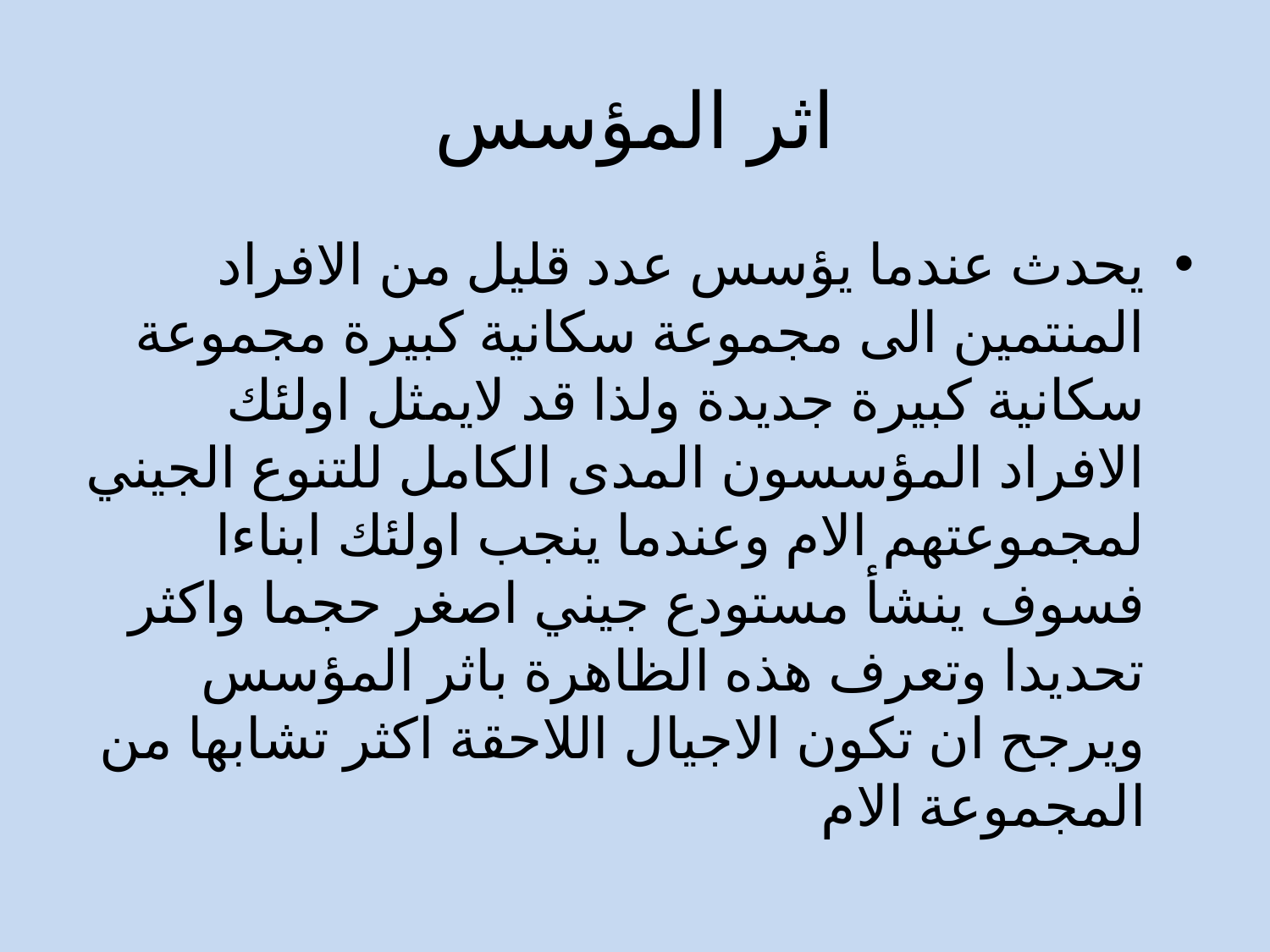

# اثر المؤسس
يحدث عندما يؤسس عدد قليل من الافراد المنتمين الى مجموعة سكانية كبيرة مجموعة سكانية كبيرة جديدة ولذا قد لايمثل اولئك الافراد المؤسسون المدى الكامل للتنوع الجيني لمجموعتهم الام وعندما ينجب اولئك ابناءا فسوف ينشأ مستودع جيني اصغر حجما واكثر تحديدا وتعرف هذه الظاهرة باثر المؤسس ويرجح ان تكون الاجيال اللاحقة اكثر تشابها من المجموعة الام